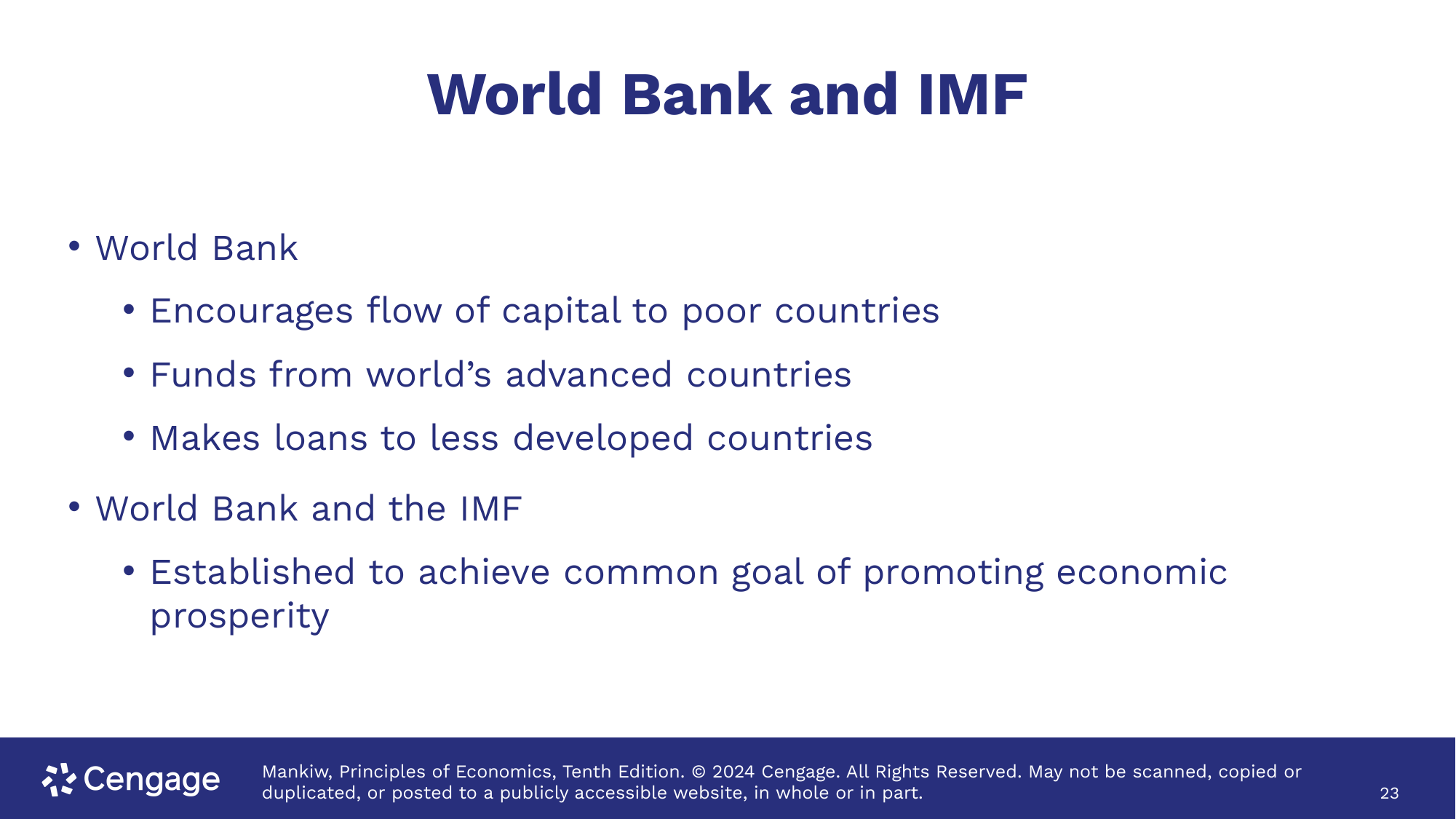

# World Bank and IMF
World Bank
Encourages flow of capital to poor countries
Funds from world’s advanced countries
Makes loans to less developed countries
World Bank and the IMF
Established to achieve common goal of promoting economic prosperity